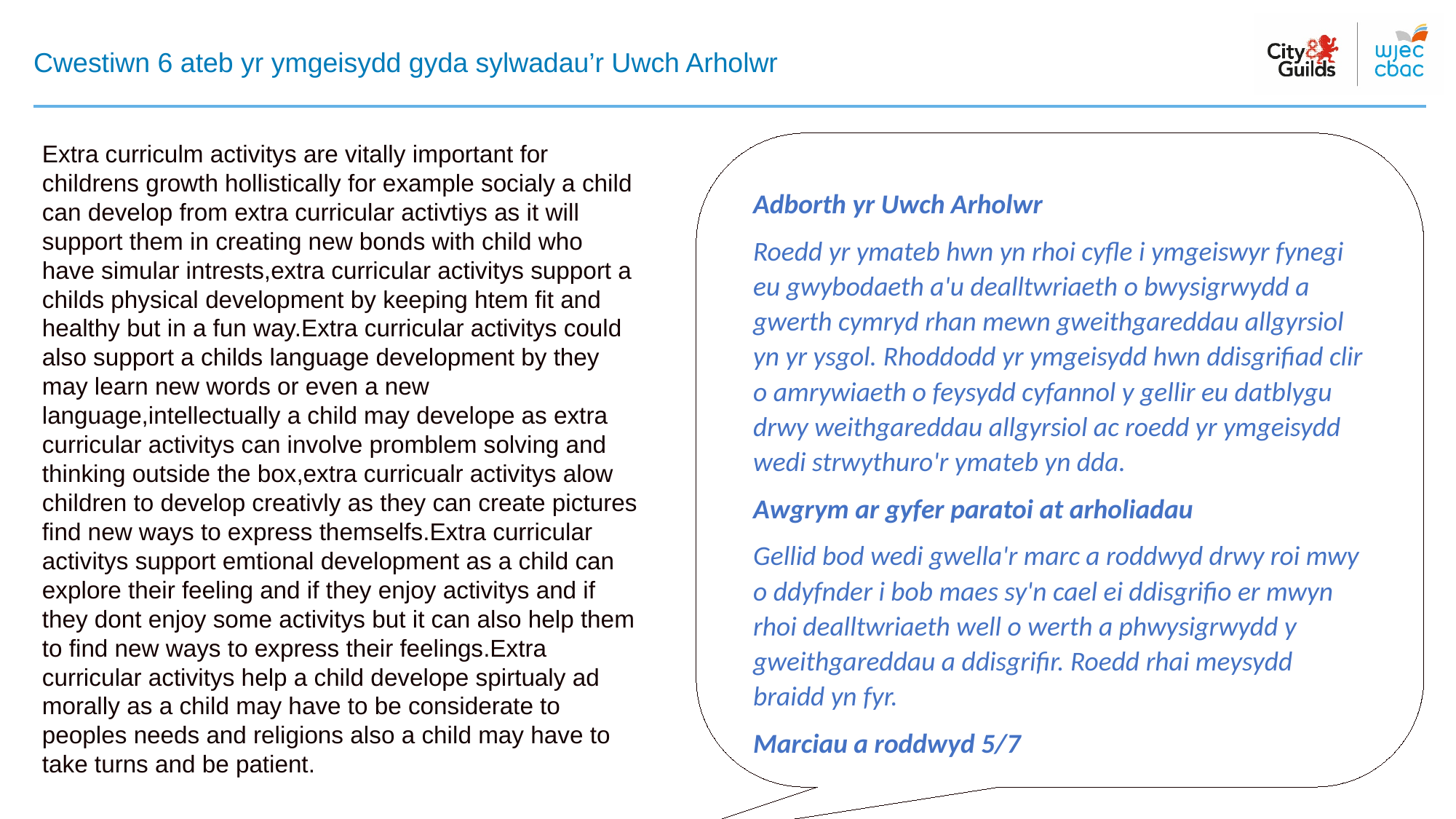

# Cwestiwn 6 ateb yr ymgeisydd gyda sylwadau’r Uwch Arholwr
Extra curriculm activitys are vitally important for childrens growth hollistically for example socialy a child can develop from extra curricular activtiys as it will support them in creating new bonds with child who have simular intrests,extra curricular activitys support a childs physical development by keeping htem fit and healthy but in a fun way.Extra curricular activitys could also support a childs language development by they may learn new words or even a new language,intellectually a child may develope as extra curricular activitys can involve promblem solving and thinking outside the box,extra curricualr activitys alow children to develop creativly as they can create pictures find new ways to express themselfs.Extra curricular activitys support emtional development as a child can explore their feeling and if they enjoy activitys and if they dont enjoy some activitys but it can also help them to find new ways to express their feelings.Extra curricular activitys help a child develope spirtualy ad morally as a child may have to be considerate to peoples needs and religions also a child may have to take turns and be patient.

Adborth yr Uwch Arholwr​
Roedd yr ymateb hwn yn rhoi cyfle i ymgeiswyr fynegi eu gwybodaeth a'u dealltwriaeth o bwysigrwydd a gwerth cymryd rhan mewn gweithgareddau allgyrsiol yn yr ysgol. Rhoddodd yr ymgeisydd hwn ddisgrifiad clir o amrywiaeth o feysydd cyfannol y gellir eu datblygu drwy weithgareddau allgyrsiol ac roedd yr ymgeisydd wedi strwythuro'r ymateb yn dda.
Awgrym ar gyfer paratoi at arholiadau
Gellid bod wedi gwella'r marc a roddwyd drwy roi mwy o ddyfnder i bob maes sy'n cael ei ddisgrifio er mwyn rhoi dealltwriaeth well o werth a phwysigrwydd y gweithgareddau a ddisgrifir. Roedd rhai meysydd braidd yn fyr.
Marciau a roddwyd 5/7